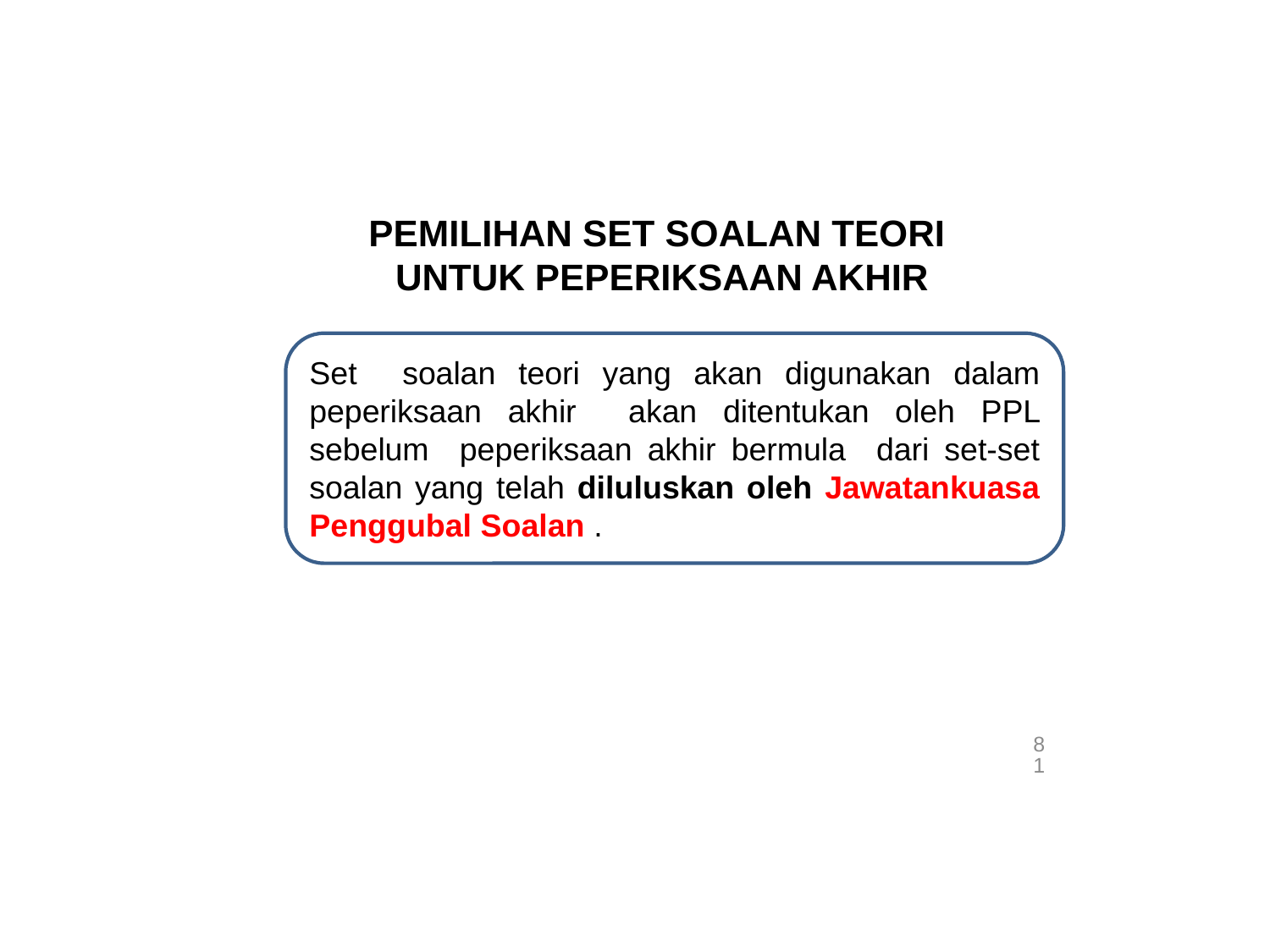

PEMILIHAN SET SOALAN TEORI
UNTUK PEPERIKSAAN AKHIR
Set  soalan teori yang akan digunakan dalam peperiksaan akhir  akan ditentukan oleh PPL sebelum  peperiksaan akhir bermula  dari set-set soalan yang telah diluluskan oleh Jawatankuasa Penggubal Soalan .
81